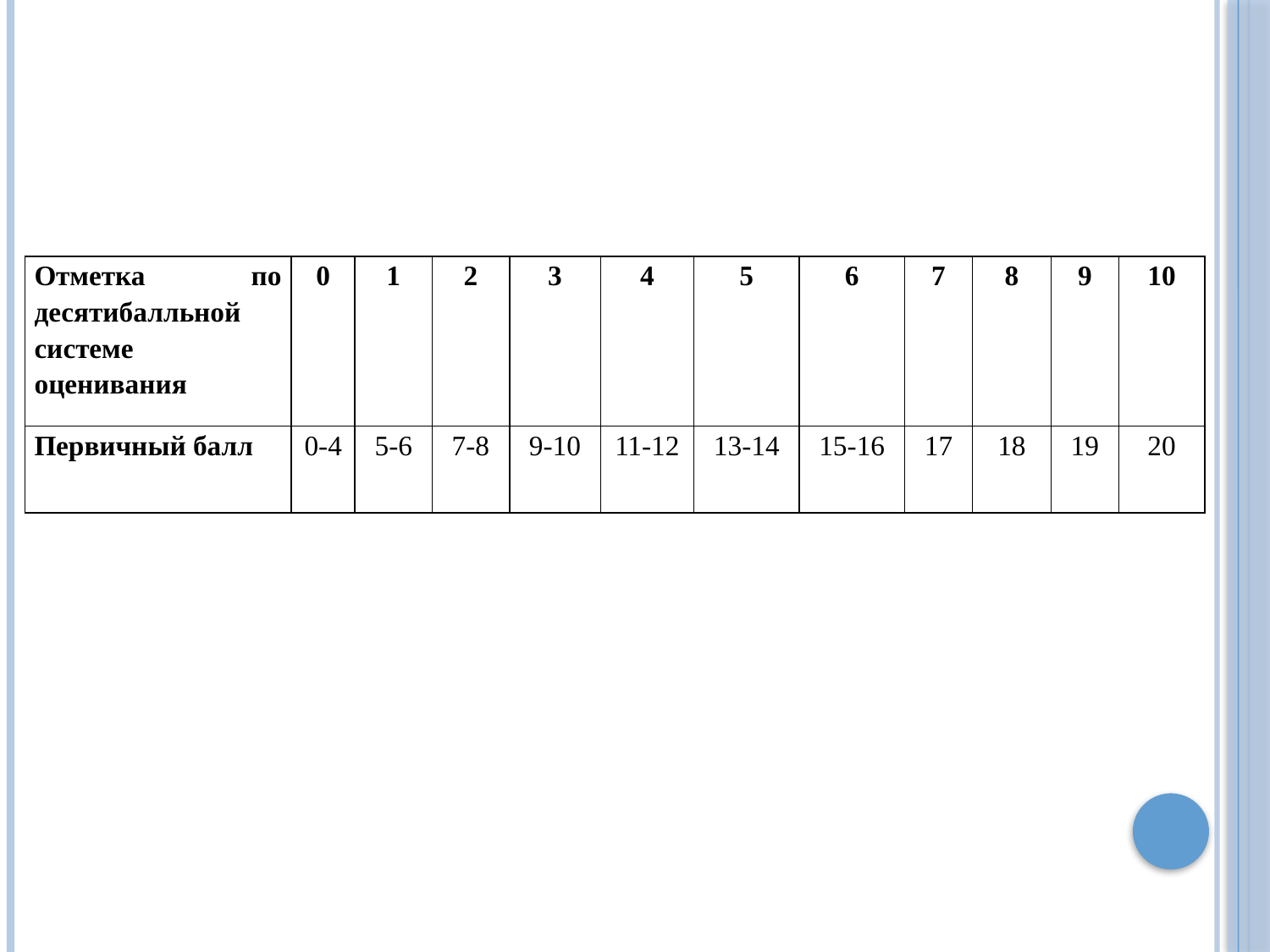

| Отметка по десятибалльной системе оценивания | 0 | 1 | 2 | 3 | 4 | 5 | 6 | 7 | 8 | 9 | 10 |
| --- | --- | --- | --- | --- | --- | --- | --- | --- | --- | --- | --- |
| Первичный балл | 0-4 | 5-6 | 7-8 | 9-10 | 11-12 | 13-14 | 15-16 | 17 | 18 | 19 | 20 |